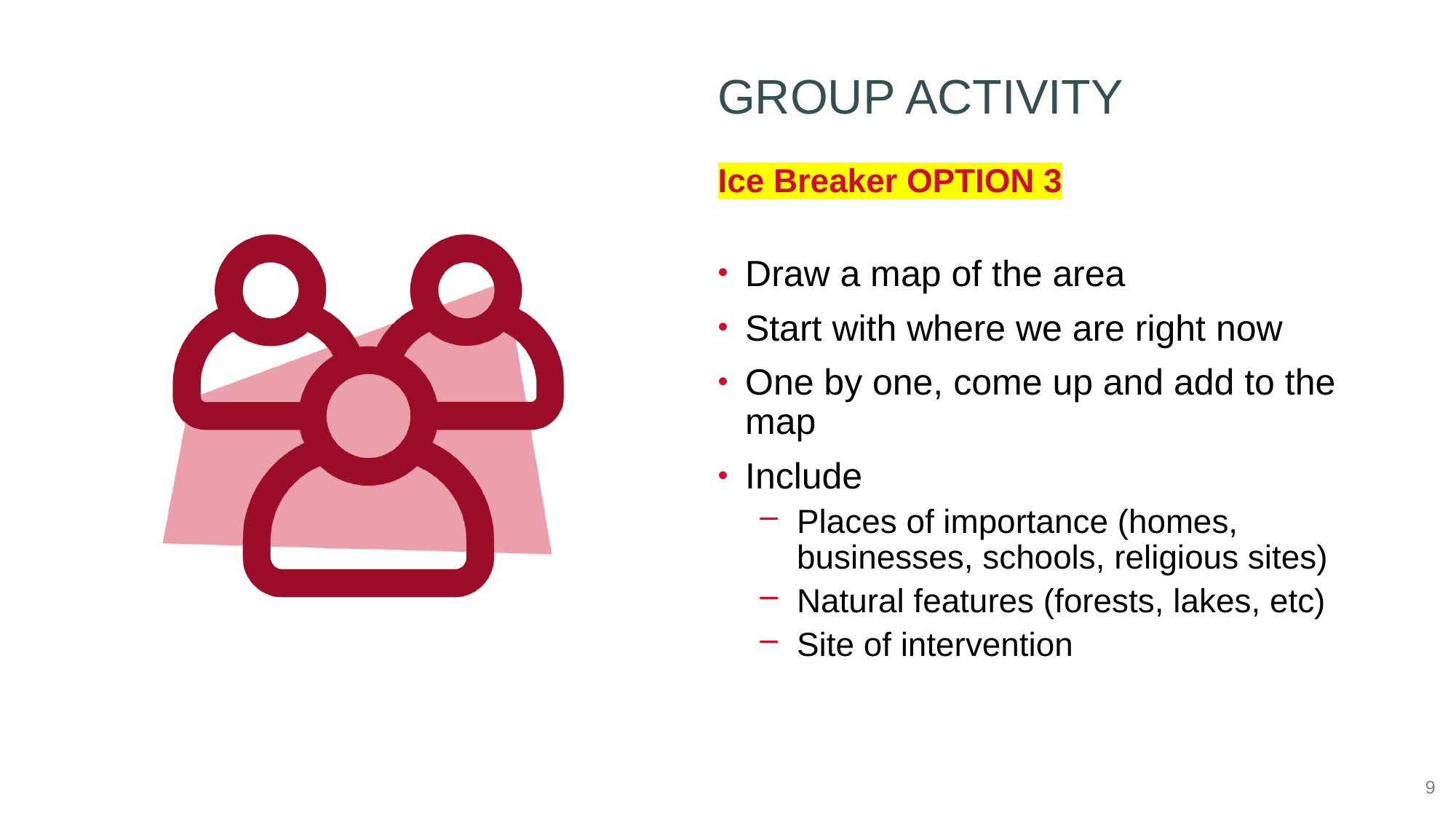

Ice Breaker OPTION 3
Draw a map of the area
Start with where we are right now
One by one, come up and add to the map
Include
Places of importance (homes, businesses, schools, religious sites)
Natural features (forests, lakes, etc)
Site of intervention
9